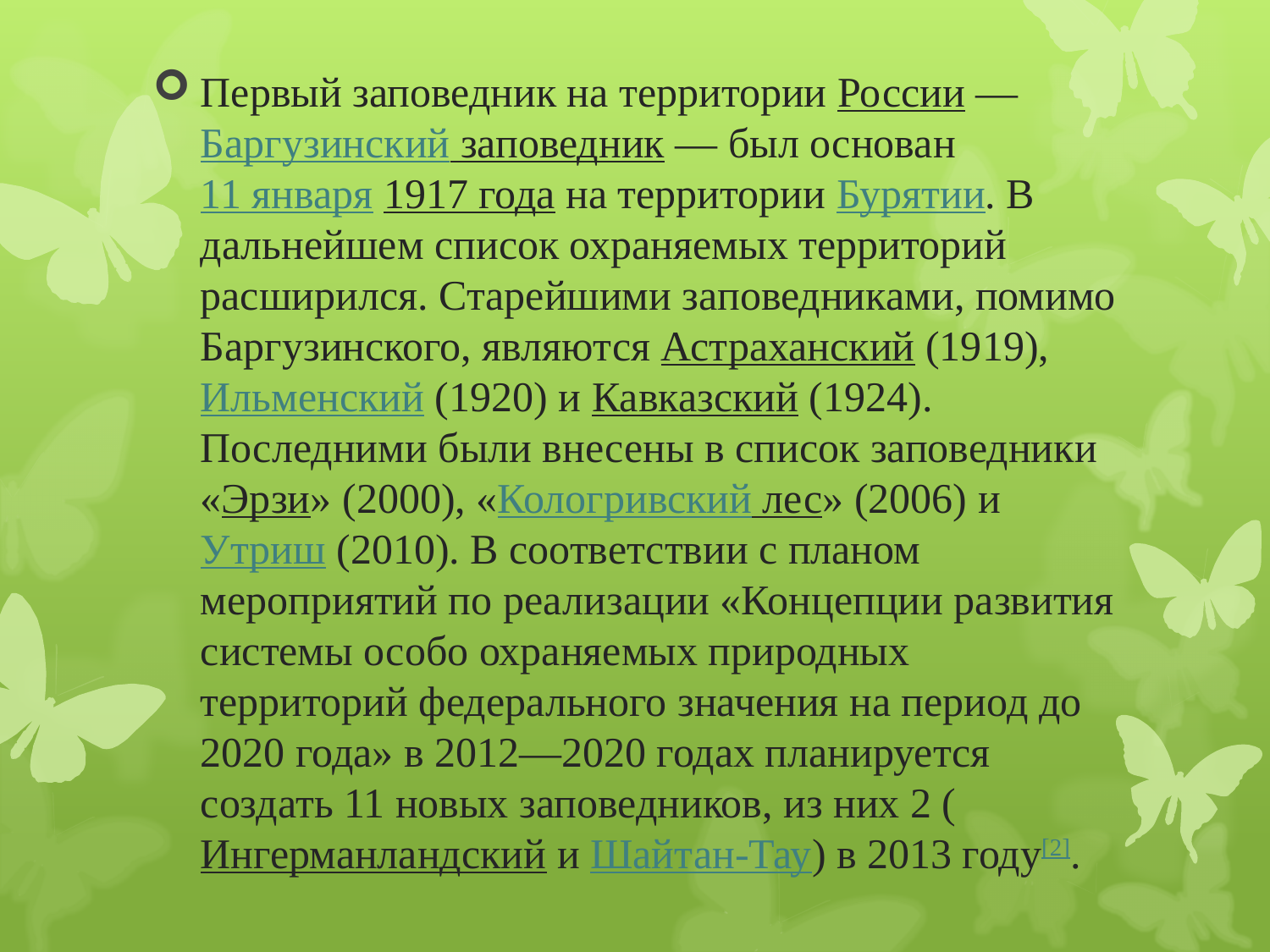

Первый заповедник на территории России — Баргузинский заповедник — был основан 11 января 1917 года на территории Бурятии. В дальнейшем список охраняемых территорий расширился. Старейшими заповедниками, помимо Баргузинского, являются Астраханский (1919), Ильменский (1920) и Кавказский (1924). Последними были внесены в список заповедники «Эрзи» (2000), «Кологривский лес» (2006) и Утриш (2010). В соответствии с планом мероприятий по реализации «Концепции развития системы особо охраняемых природных территорий федерального значения на период до 2020 года» в 2012—2020 годах планируется создать 11 новых заповедников, из них 2 (Ингерманландский и Шайтан-Тау) в 2013 году[2].